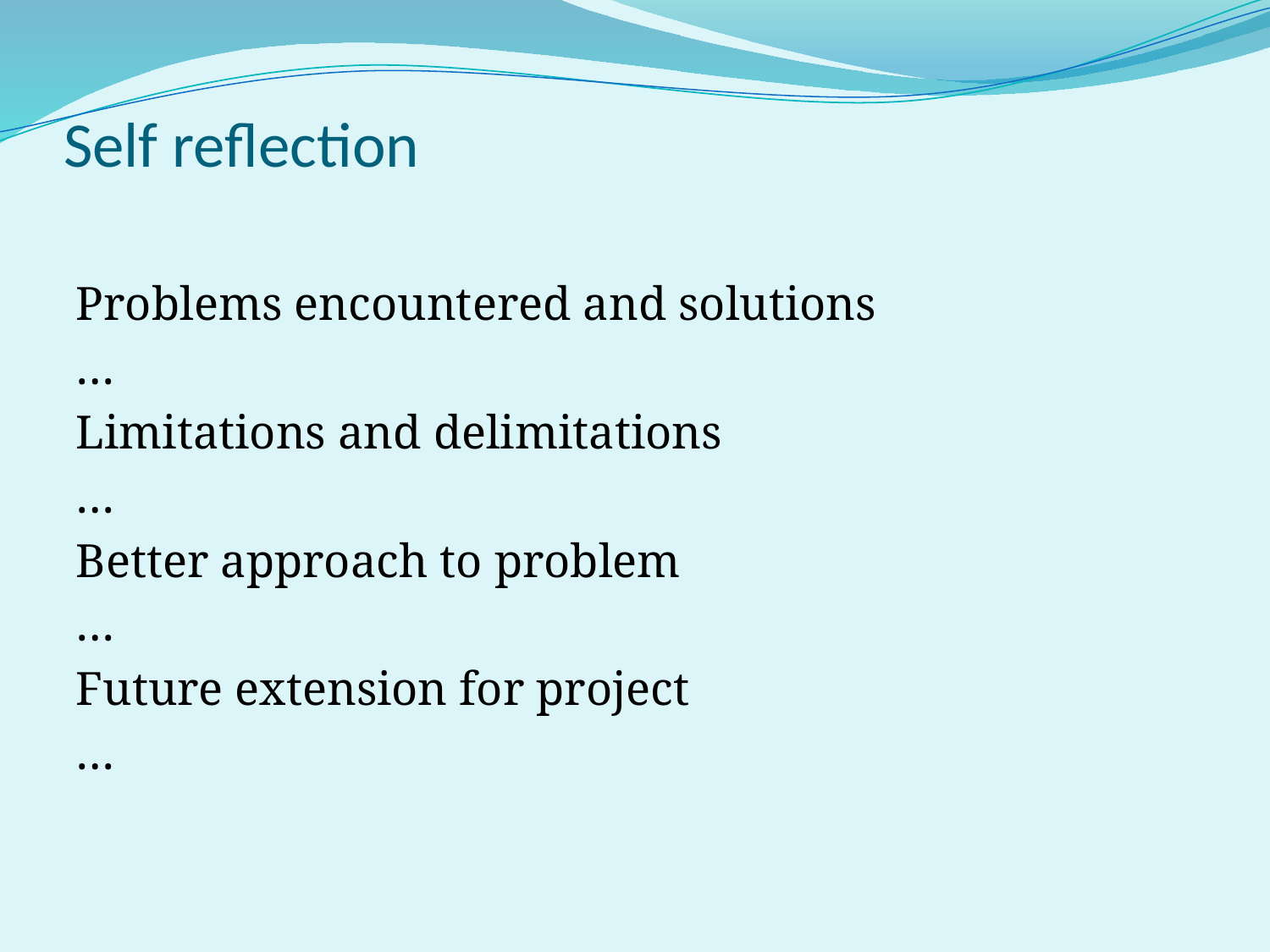

# Self reflection
Problems encountered and solutions
…
Limitations and delimitations
…
Better approach to problem
…
Future extension for project
…